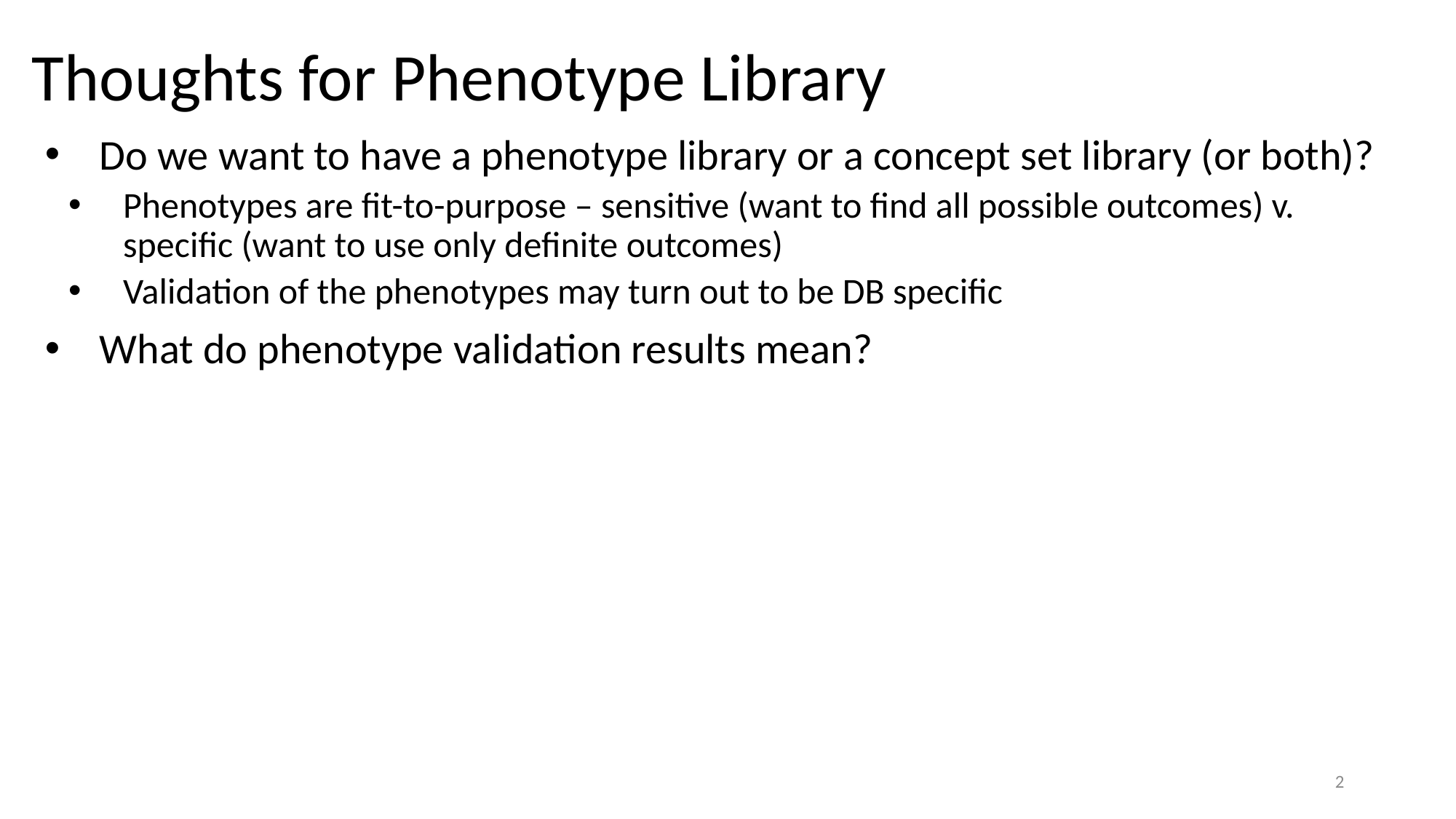

# Thoughts for Phenotype Library
Do we want to have a phenotype library or a concept set library (or both)?
Phenotypes are fit-to-purpose – sensitive (want to find all possible outcomes) v. specific (want to use only definite outcomes)
Validation of the phenotypes may turn out to be DB specific
What do phenotype validation results mean?
2